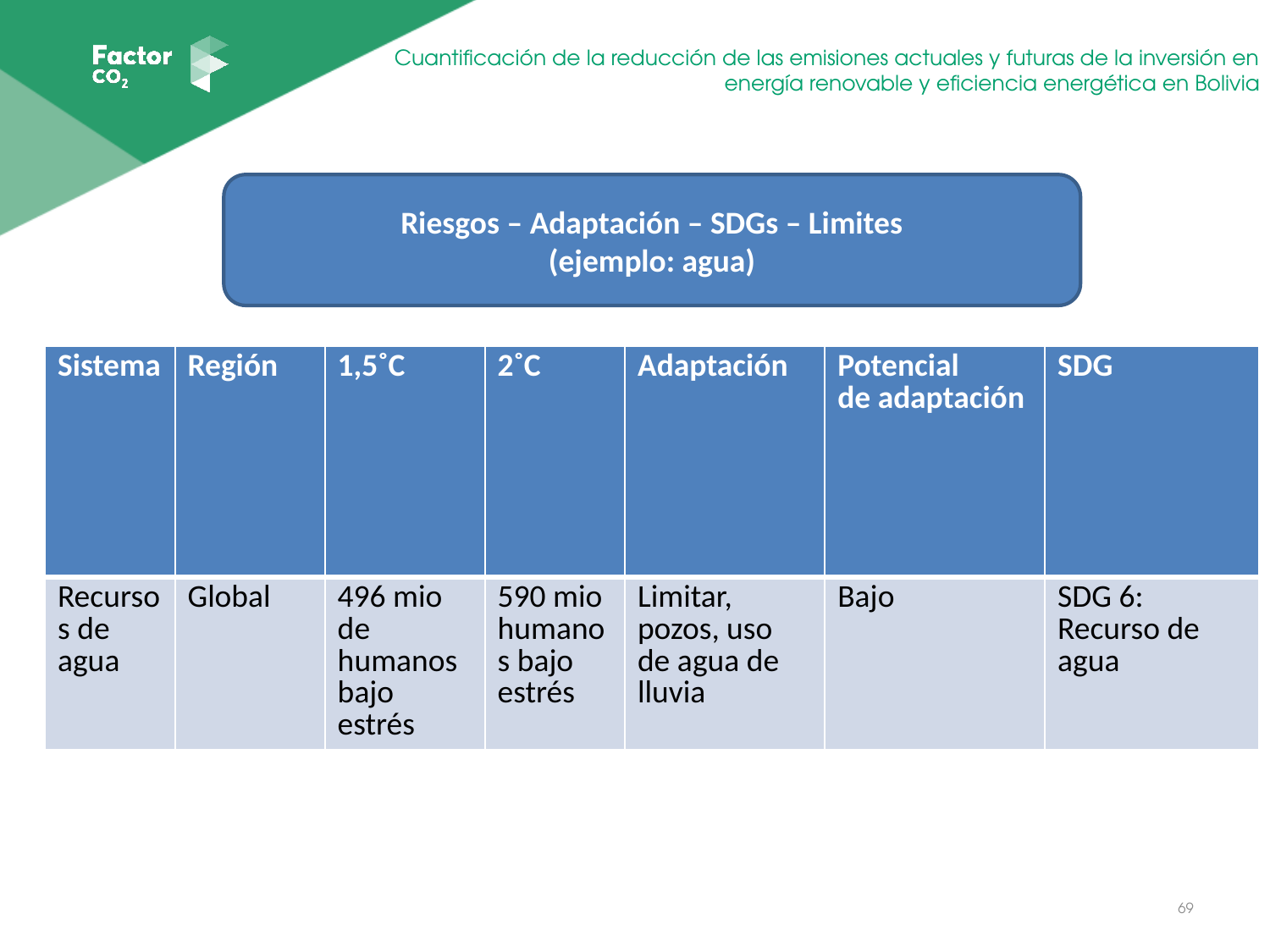

Riesgos – Adaptación – SDGs – Limites
(ejemplo: agua)
| Sistema | Región | 1,5˚C | 2˚C | Adaptación | Potencial de adaptación | SDG |
| --- | --- | --- | --- | --- | --- | --- |
| Recursos de agua | Global | 496 mio de humanos bajo estrés | 590 mio humanos bajo estrés | Limitar, pozos, uso de agua de lluvia | Bajo | SDG 6: Recurso de agua |
69